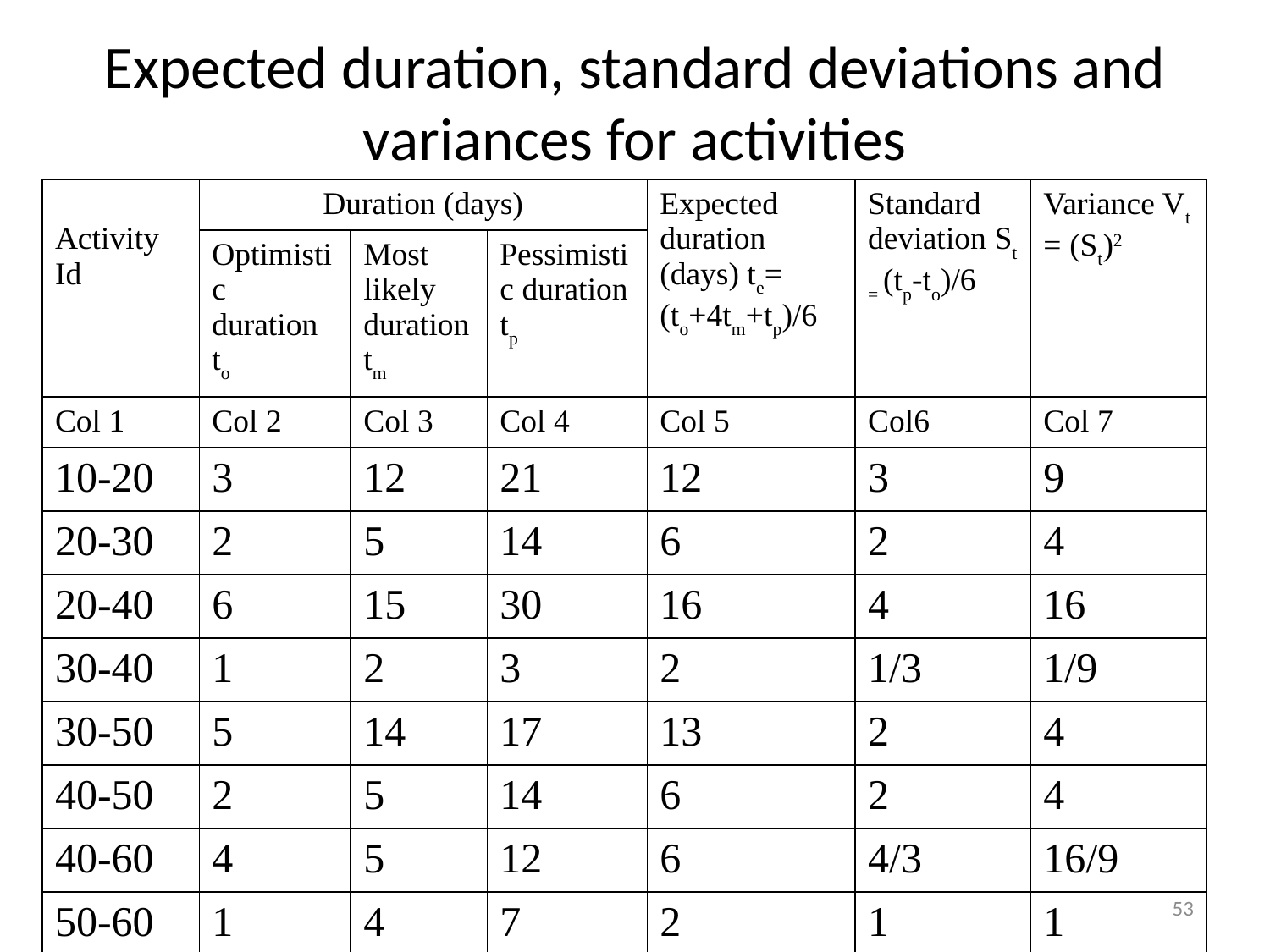

# Expected duration, standard deviations and variances for activities
| Activity Id | Duration (days) |  |  | Expected duration (days) te= (to+4tm+tp)/6 | Standard deviation St = (tp-to)/6 | Variance Vt = (St)2 |
| --- | --- | --- | --- | --- | --- | --- |
|  | Optimistic duration to | Most likely duration tm | Pessimistic duration tp |  |  |  |
| Col 1 | Col 2 | Col 3 | Col 4 | Col 5 | Col6 | Col 7 |
| 10-20 | 3 | 12 | 21 | 12 | 3 | 9 |
| 20-30 | 2 | 5 | 14 | 6 | 2 | 4 |
| 20-40 | 6 | 15 | 30 | 16 | 4 | 16 |
| 30-40 | 1 | 2 | 3 | 2 | 1/3 | 1/9 |
| 30-50 | 5 | 14 | 17 | 13 | 2 | 4 |
| 40-50 | 2 | 5 | 14 | 6 | 2 | 4 |
| 40-60 | 4 | 5 | 12 | 6 | 4/3 | 16/9 |
| 50-60 | 1 | 4 | 7 | 2 | 1 | 1 |
53